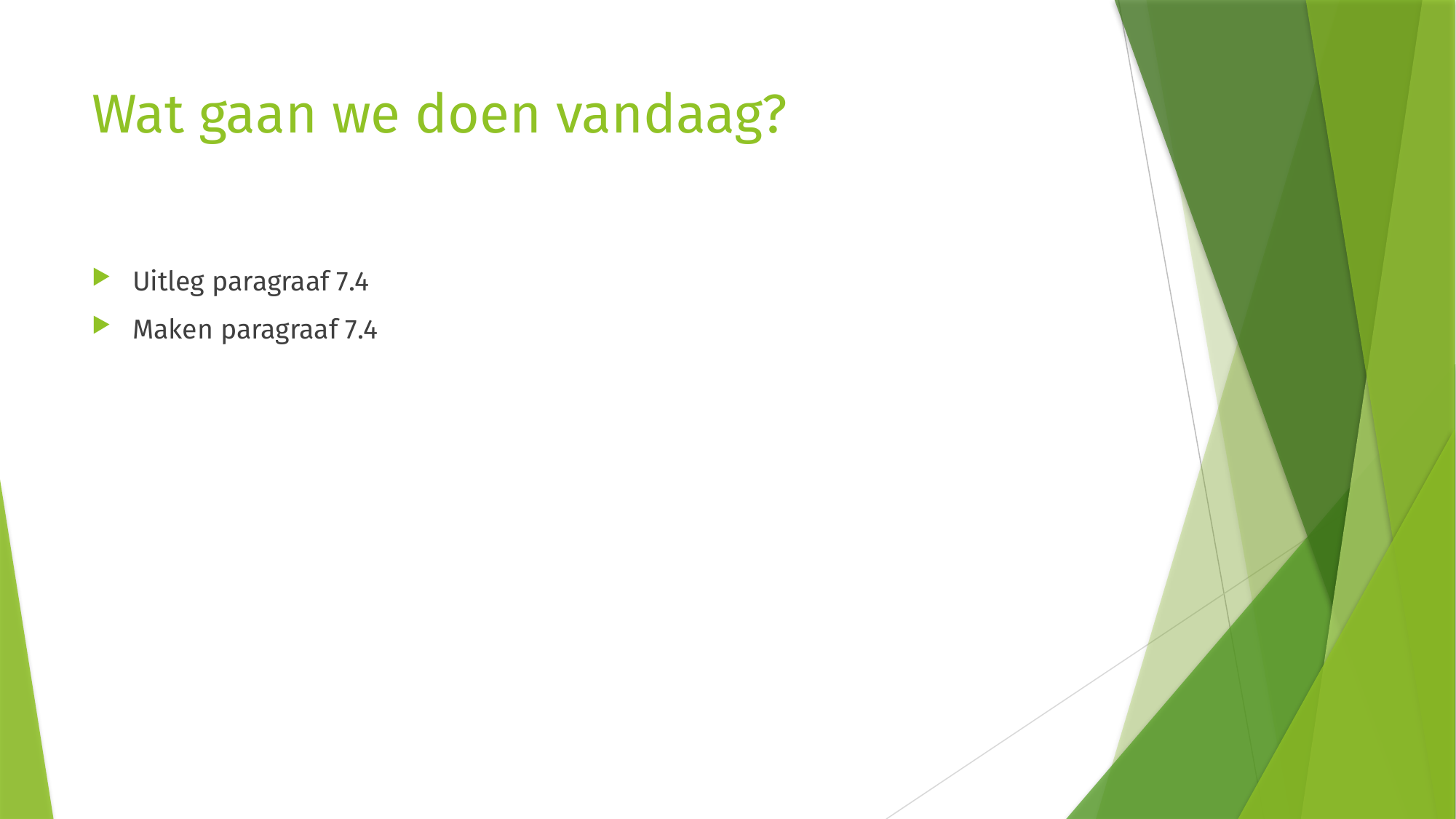

# Wat gaan we doen vandaag?
Uitleg paragraaf 7.4
Maken paragraaf 7.4